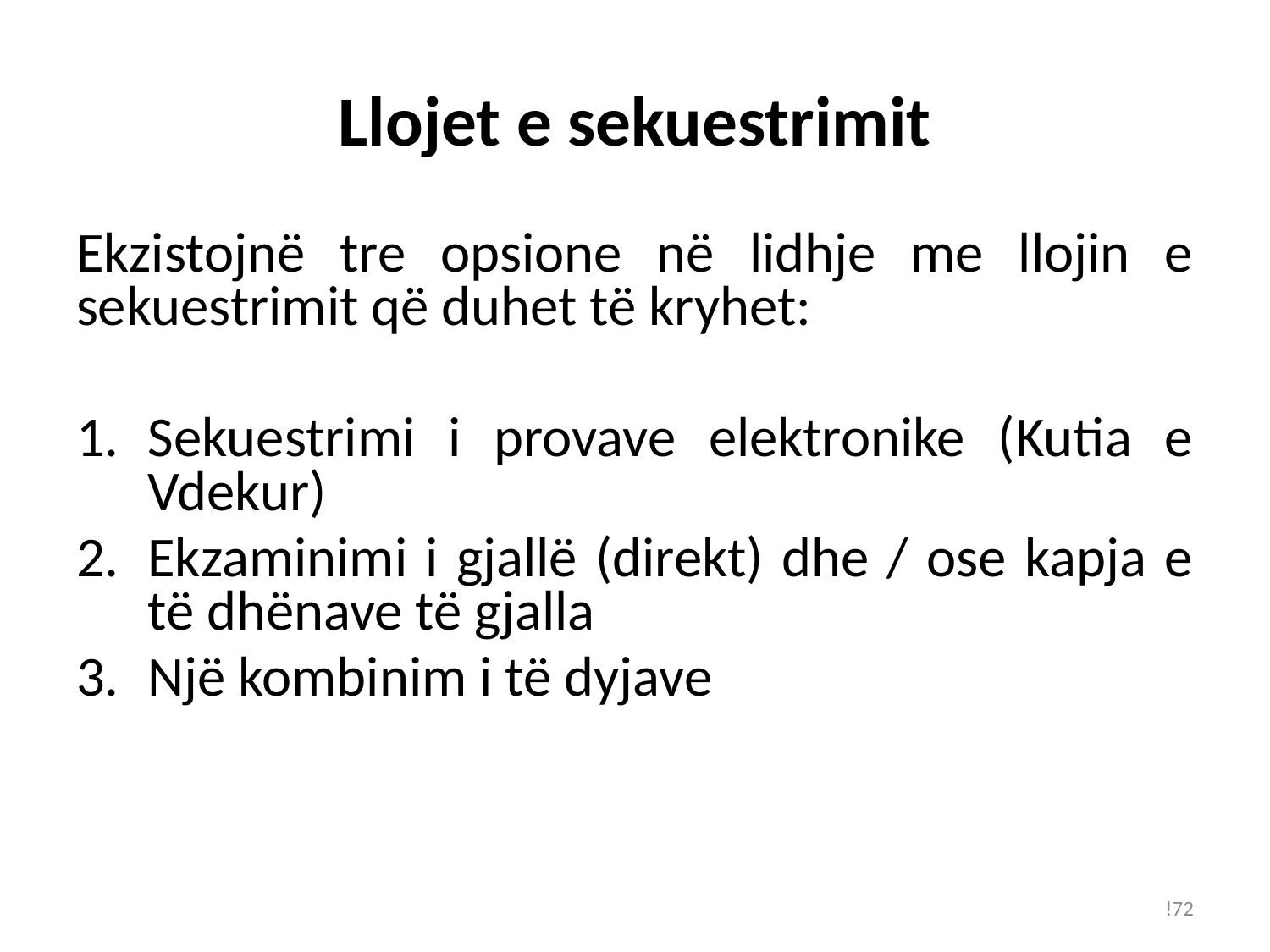

# Llojet e sekuestrimit
Ekzistojnë tre opsione në lidhje me llojin e sekuestrimit që duhet të kryhet:

Sekuestrimi i provave elektronike (Kutia e Vdekur)
Ekzaminimi i gjallë (direkt) dhe / ose kapja e të dhënave të gjalla
Një kombinim i të dyjave

!72